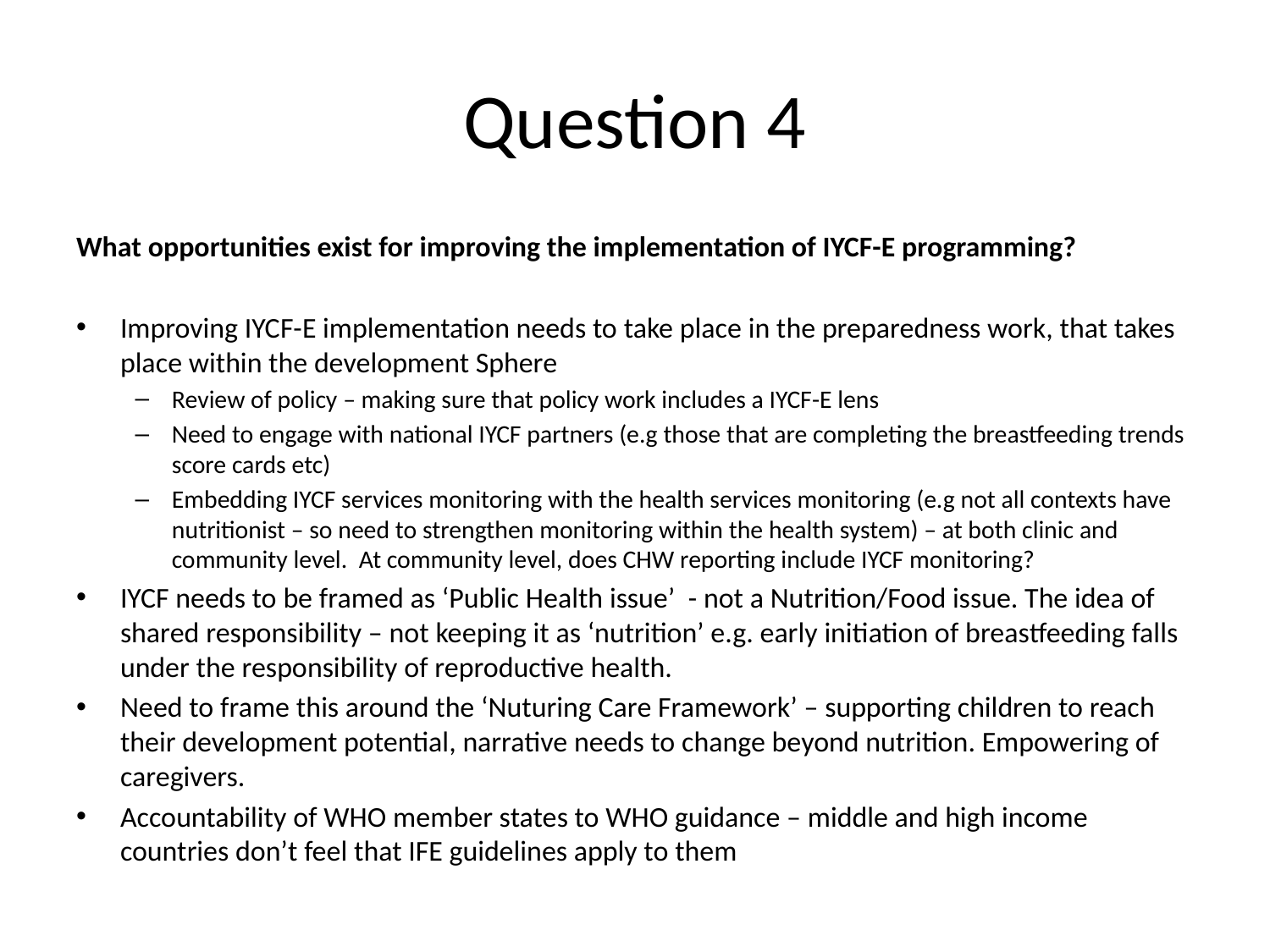

# Question 4
What opportunities exist for improving the implementation of IYCF-E programming?

Improving IYCF-E implementation needs to take place in the preparedness work, that takes place within the development Sphere
Review of policy – making sure that policy work includes a IYCF-E lens
Need to engage with national IYCF partners (e.g those that are completing the breastfeeding trends score cards etc)
Embedding IYCF services monitoring with the health services monitoring (e.g not all contexts have nutritionist – so need to strengthen monitoring within the health system) – at both clinic and community level.  At community level, does CHW reporting include IYCF monitoring?
IYCF needs to be framed as ‘Public Health issue’  - not a Nutrition/Food issue. The idea of shared responsibility – not keeping it as ‘nutrition’ e.g. early initiation of breastfeeding falls under the responsibility of reproductive health.
Need to frame this around the ‘Nuturing Care Framework’ – supporting children to reach their development potential, narrative needs to change beyond nutrition. Empowering of caregivers.
Accountability of WHO member states to WHO guidance – middle and high income countries don’t feel that IFE guidelines apply to them